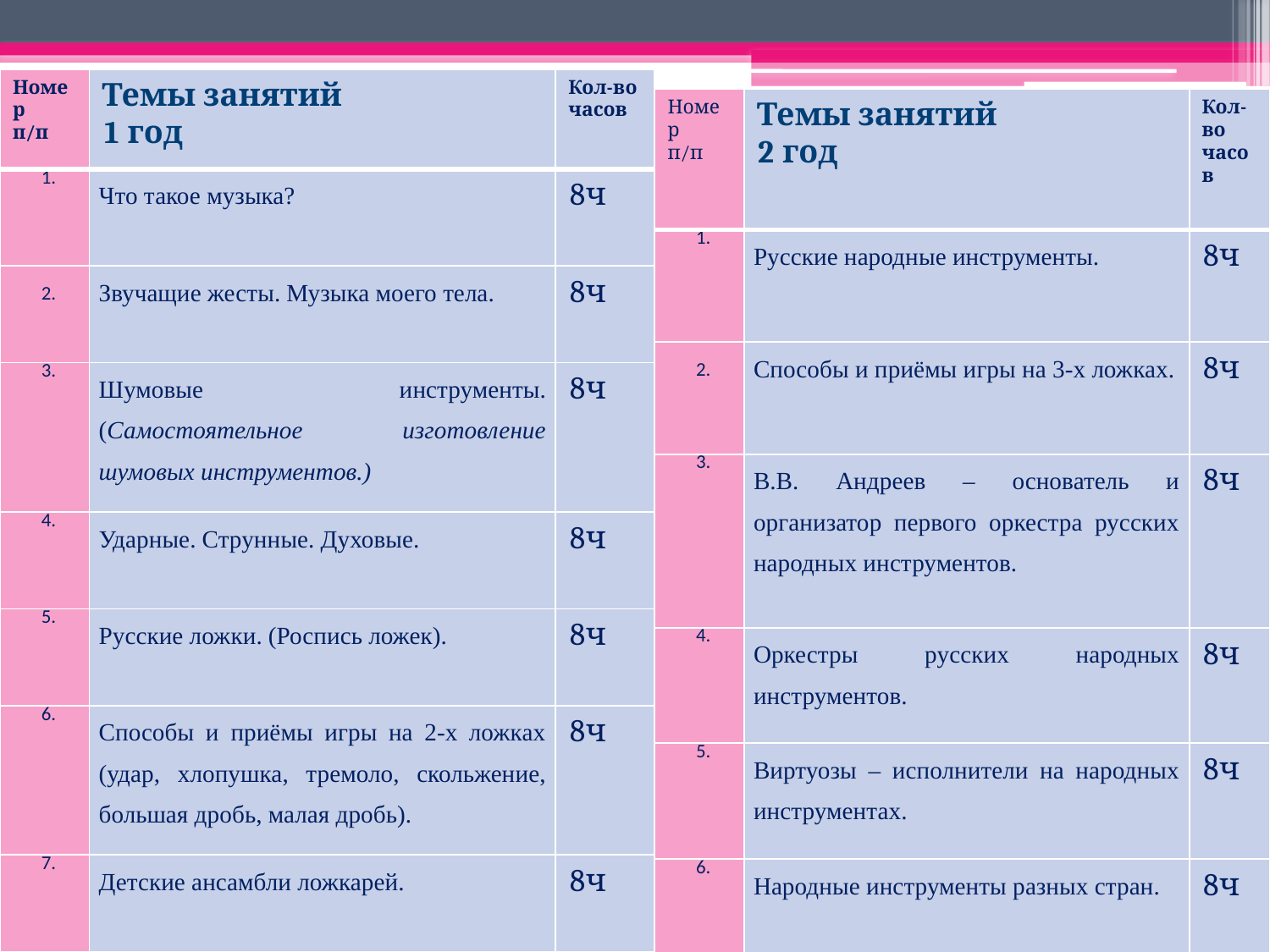

| Номер п/п | Темы занятий 1 год | Кол-во часов |
| --- | --- | --- |
| 1. | Что такое музыка? | 8ч |
| 2. | Звучащие жесты. Музыка моего тела. | 8ч |
| 3. | Шумовые инструменты. (Самостоятельное изготовление шумовых инструментов.) | 8ч |
| 4. | Ударные. Струнные. Духовые. | 8ч |
| 5. | Русские ложки. (Роспись ложек). | 8ч |
| 6. | Способы и приёмы игры на 2-х ложках (удар, хлопушка, тремоло, скольжение, большая дробь, малая дробь). | 8ч |
| 7. | Детские ансамбли ложкарей. | 8ч |
| Номер п/п | Темы занятий 2 год | Кол-во часов |
| --- | --- | --- |
| 1. | Русские народные инструменты. | 8ч |
| 2. | Способы и приёмы игры на 3-х ложках. | 8ч |
| 3. | В.В. Андреев – основатель и организатор первого оркестра русских народных инструментов. | 8ч |
| 4. | Оркестры русских народных инструментов. | 8ч |
| 5. | Виртуозы – исполнители на народных инструментах. | 8ч |
| 6. | Народные инструменты разных стран. | 8ч |